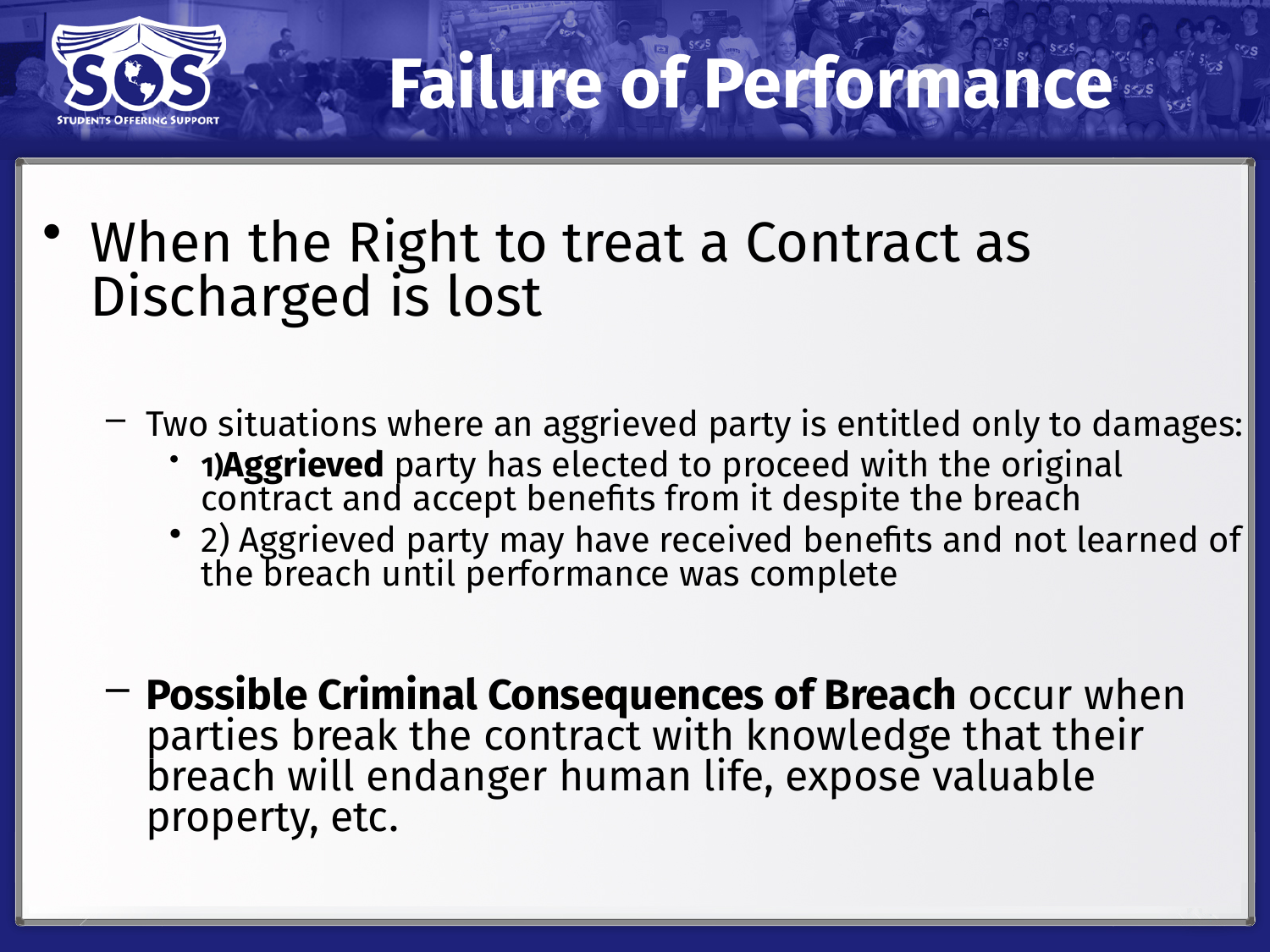

# Failure of Performance
When the Right to treat a Contract as Discharged is lost

Two situations where an aggrieved party is entitled only to damages:
1)Aggrieved party has elected to proceed with the original contract and accept benefits from it despite the breach
2) Aggrieved party may have received benefits and not learned of the breach until performance was complete

Possible Criminal Consequences of Breach occur when parties break the contract with knowledge that their breach will endanger human life, expose valuable property, etc.